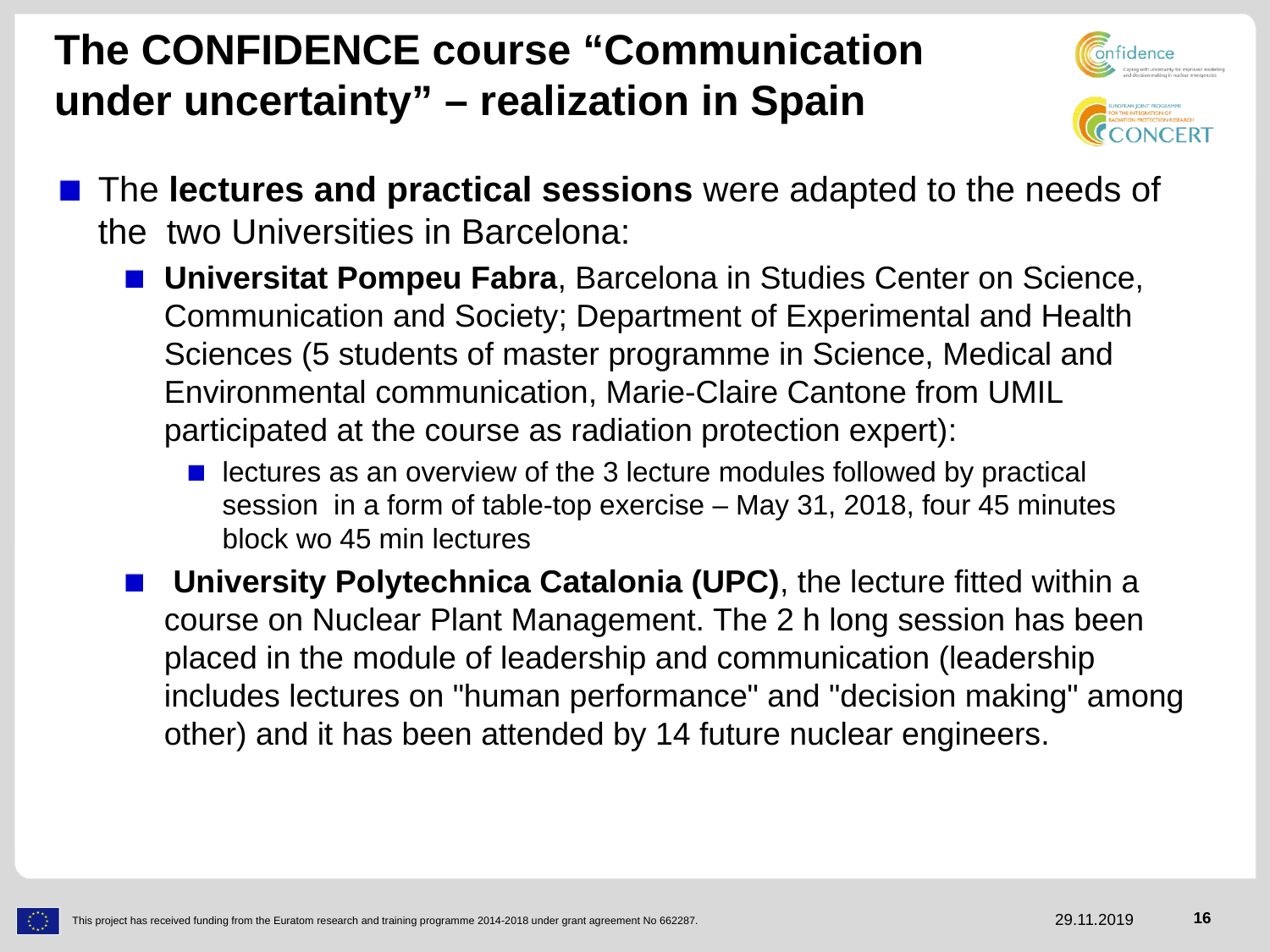

# The CONFIDENCE course “Communication under uncertainty” – realization in Spain
The lectures and practical sessions were adapted to the needs of the  two Universities in Barcelona:
Universitat Pompeu Fabra, Barcelona in Studies Center on Science, Communication and Society; Department of Experimental and Health Sciences (5 students of master programme in Science, Medical and Environmental communication, Marie-Claire Cantone from UMIL participated at the course as radiation protection expert):
lectures as an overview of the 3 lecture modules followed by practical session  in a form of table-top exercise – May 31, 2018, four 45 minutes block wo 45 min lectures
 University Polytechnica Catalonia (UPC), the lecture fitted within a course on Nuclear Plant Management. The 2 h long session has been placed in the module of leadership and communication (leadership includes lectures on "human performance" and "decision making" among other) and it has been attended by 14 future nuclear engineers.